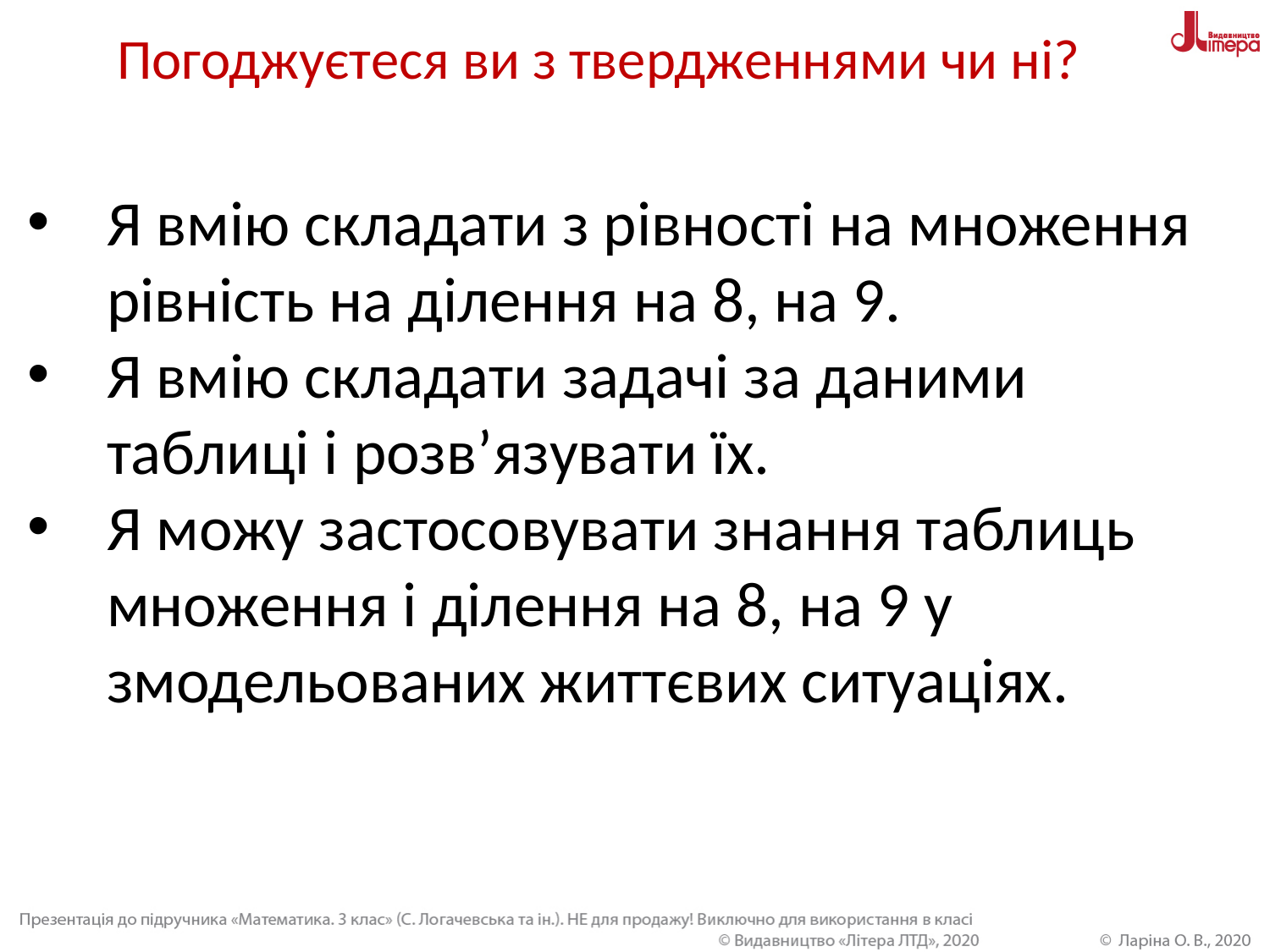

Погоджуєтеся ви з твердженнями чи ні?
Я вмію складати з рівності на множення рівність на ділення на 8, на 9.
Я вмію складати задачі за даними таблиці і розв’язувати їх.
Я можу застосовувати знання таблиць множення і ділення на 8, на 9 у змодельованих життєвих ситуаціях.